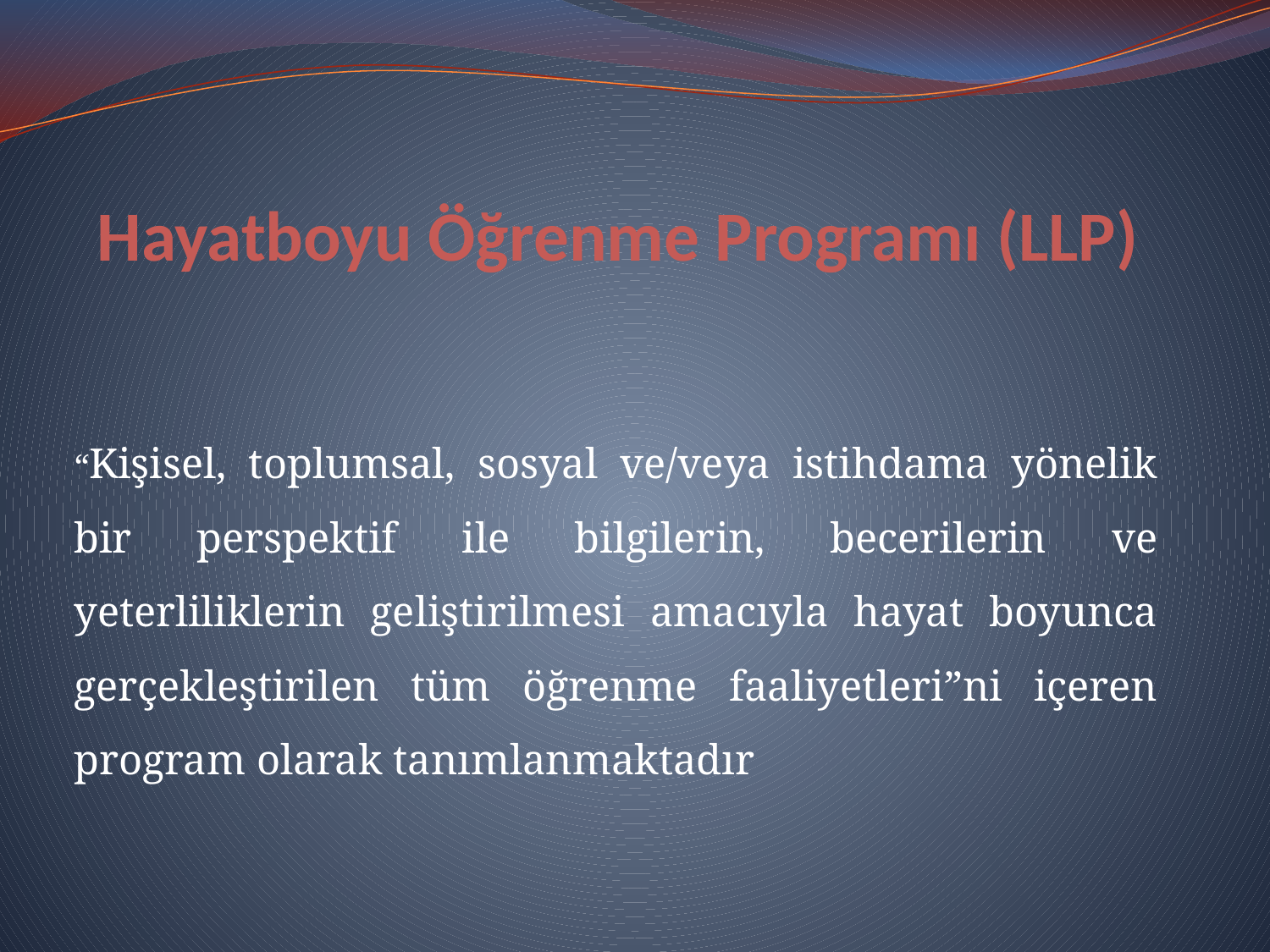

# Hayatboyu Öğrenme Programı (LLP)
“Kişisel, toplumsal, sosyal ve/veya istihdama yönelik bir perspektif ile bilgilerin, becerilerin ve yeterliliklerin geliştirilmesi amacıyla hayat boyunca gerçekleştirilen tüm öğrenme faaliyetleri”ni içeren program olarak tanımlanmaktadır